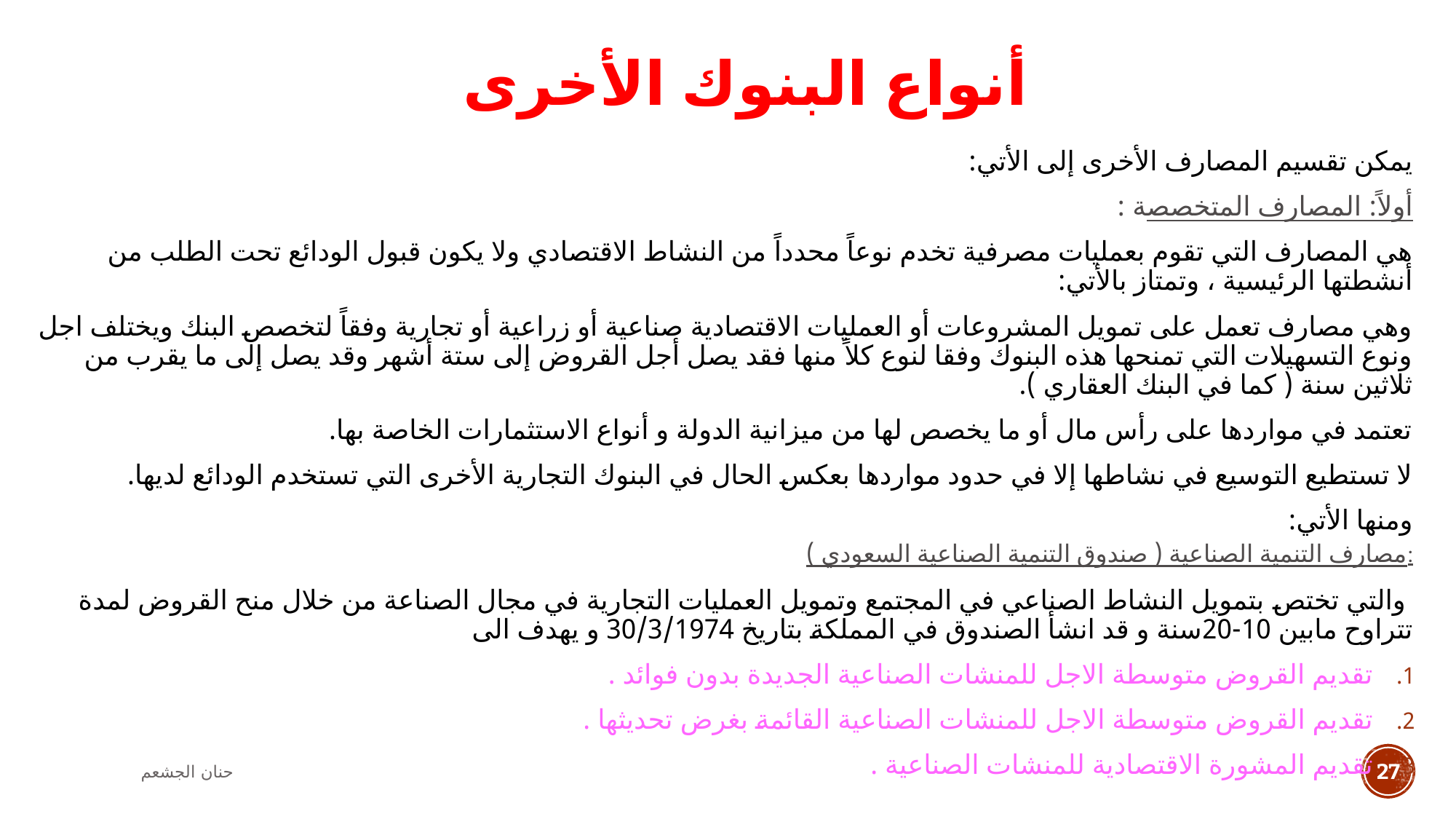

# أنواع البنوك الأخرى
يمكن تقسيم المصارف الأخرى إلى الأتي:
أولاً: المصارف المتخصصة :
هي المصارف التي تقوم بعمليات مصرفية تخدم نوعاً محدداً من النشاط الاقتصادي ولا يكون قبول الودائع تحت الطلب من أنشطتها الرئيسية ، وتمتاز بالأتي:
وهي مصارف تعمل على تمويل المشروعات أو العمليات الاقتصادية صناعية أو زراعية أو تجارية وفقاً لتخصص البنك ويختلف اجل ونوع التسهيلات التي تمنحها هذه البنوك وفقا لنوع كلاً منها فقد يصل أجل القروض إلى ستة أشهر وقد يصل إلى ما يقرب من ثلاثين سنة ( كما في البنك العقاري ).
تعتمد في مواردها على رأس مال أو ما يخصص لها من ميزانية الدولة و أنواع الاستثمارات الخاصة بها.
لا تستطيع التوسيع في نشاطها إلا في حدود مواردها بعكس الحال في البنوك التجارية الأخرى التي تستخدم الودائع لديها.
ومنها الأتي:
مصارف التنمية الصناعية ( صندوق التنمية الصناعية السعودي ):
 والتي تختص بتمويل النشاط الصناعي في المجتمع وتمويل العمليات التجارية في مجال الصناعة من خلال منح القروض لمدة تتراوح مابين 10-20سنة و قد انشأ الصندوق في المملكة بتاريخ 30/3/1974 و يهدف الى
تقديم القروض متوسطة الاجل للمنشات الصناعية الجديدة بدون فوائد .
تقديم القروض متوسطة الاجل للمنشات الصناعية القائمة بغرض تحديثها .
تقديم المشورة الاقتصادية للمنشات الصناعية .

حنان الجشعم
27